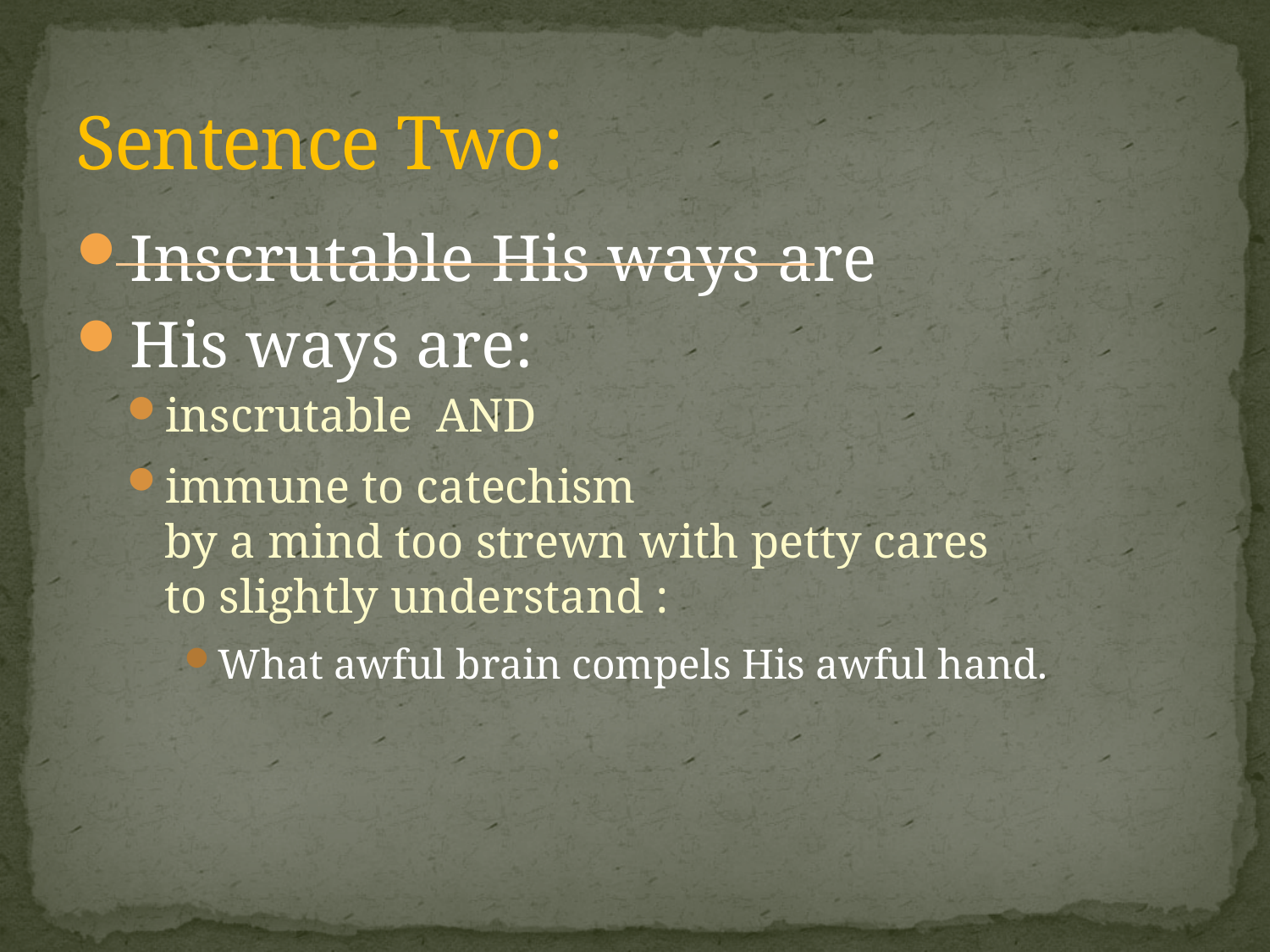

# Sentence Two:
Inscrutable His ways are
His ways are:
inscrutable  AND
immune to catechism
by a mind too strewn with petty cares
to slightly understand :
What awful brain compels His awful hand.